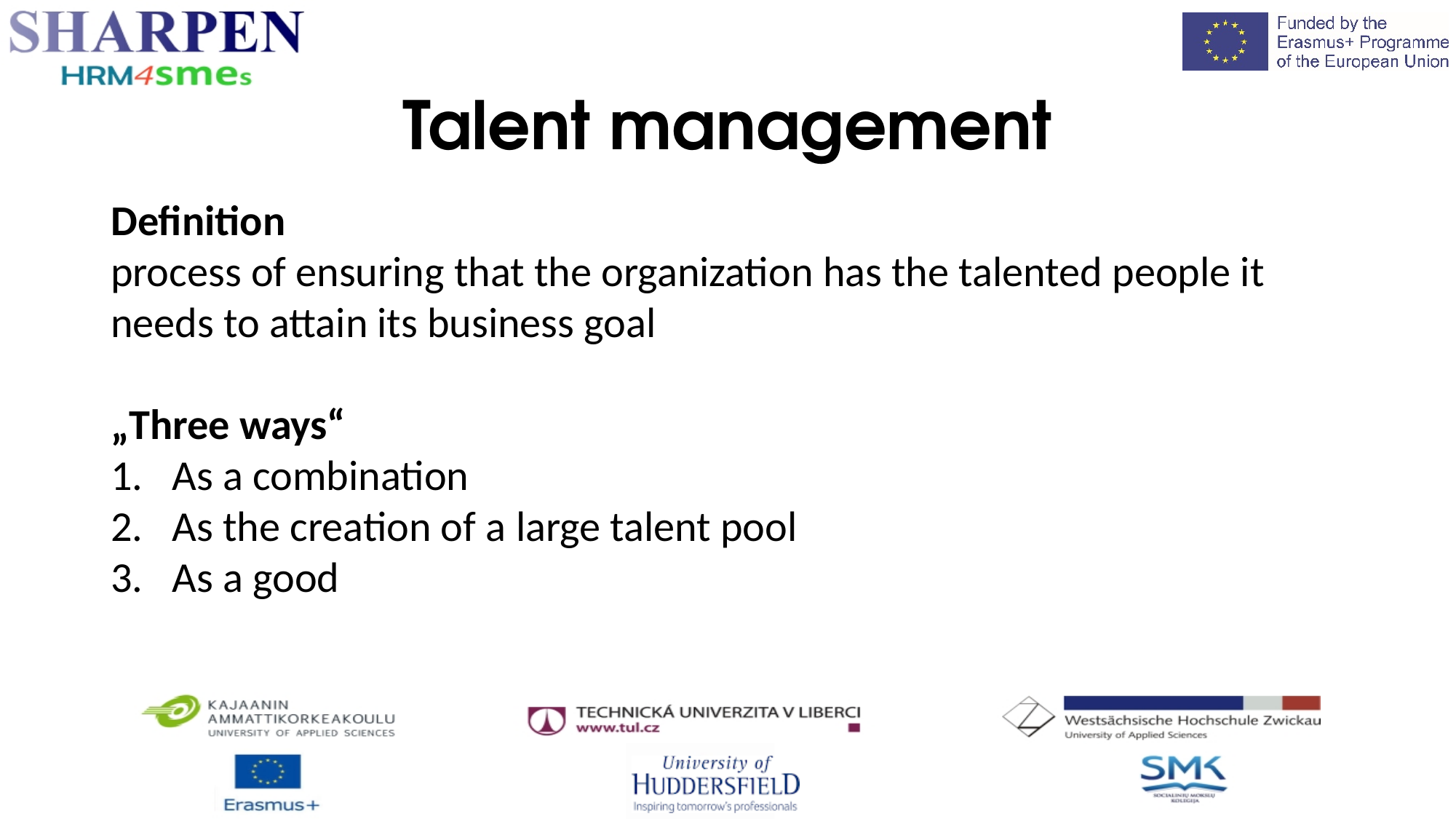

Talent management
Definition
process of ensuring that the organization has the talented people it needs to attain its business goal

„Three ways“
As a combination
As the creation of a large talent pool
As a good